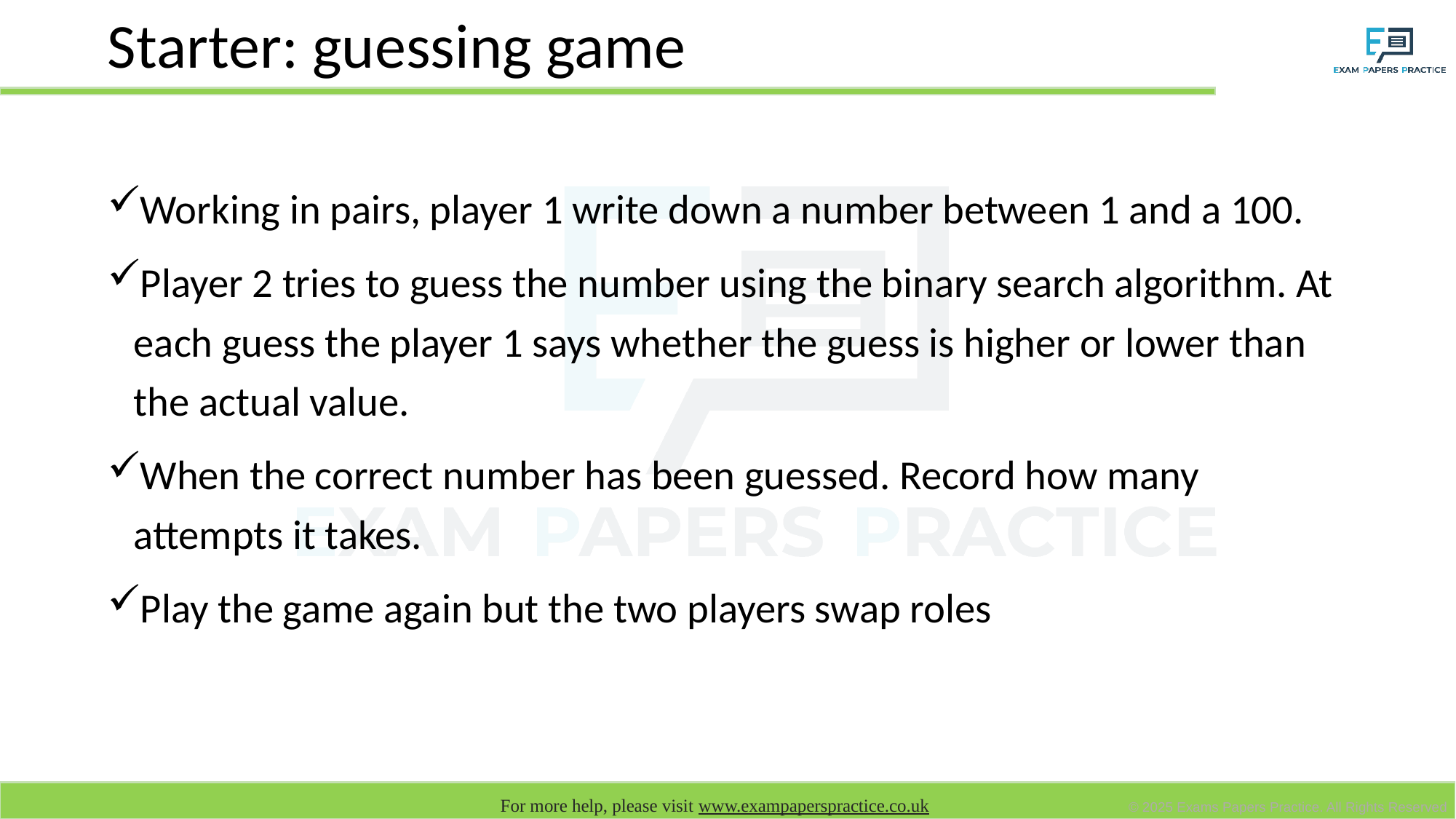

# Starter: guessing game
Working in pairs, player 1 write down a number between 1 and a 100.
Player 2 tries to guess the number using the binary search algorithm. At each guess the player 1 says whether the guess is higher or lower than the actual value.
When the correct number has been guessed. Record how many attempts it takes.
Play the game again but the two players swap roles